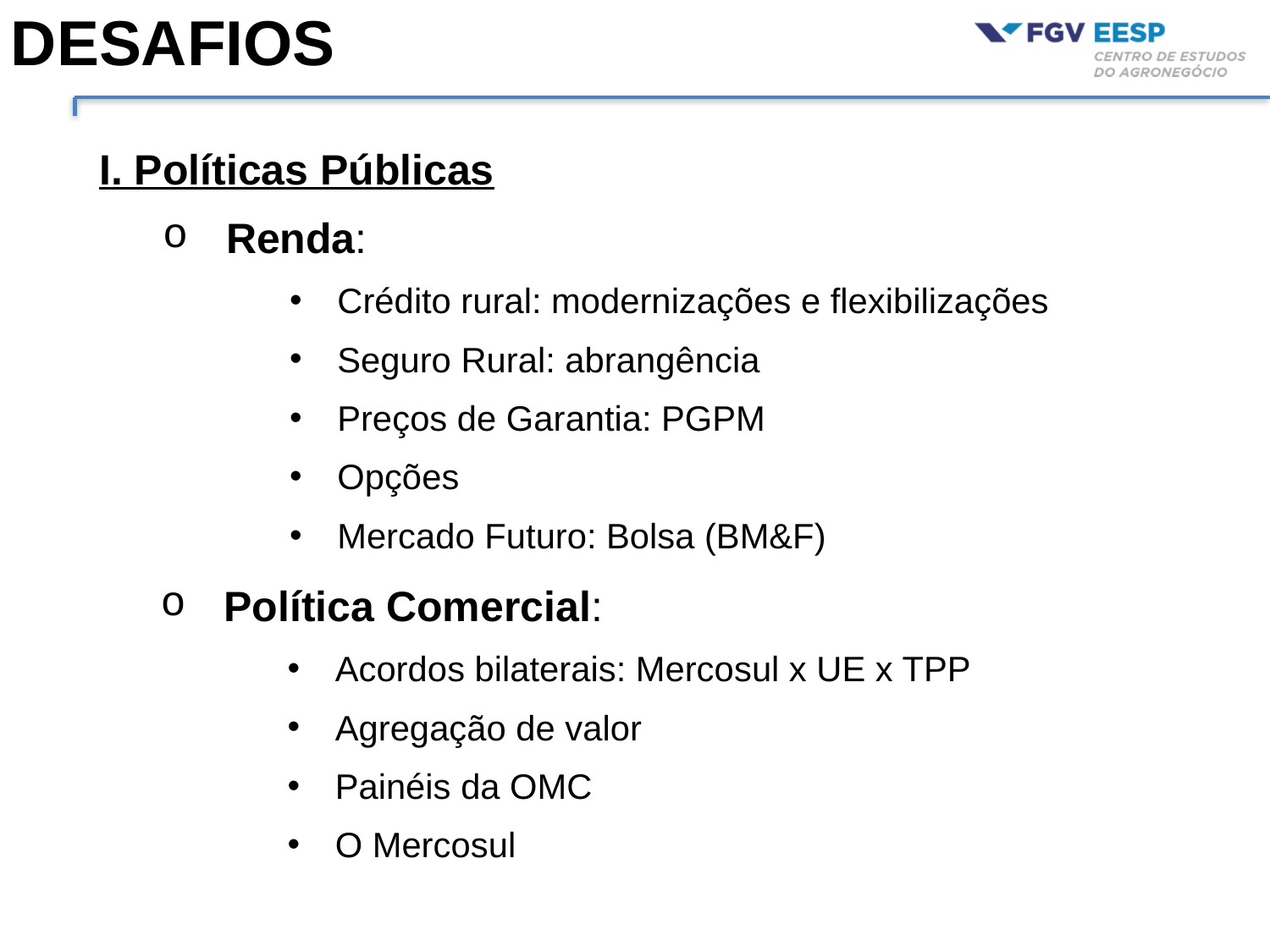

Desafios
I. Políticas Públicas
Renda:
Crédito rural: modernizações e flexibilizações
Seguro Rural: abrangência
Preços de Garantia: PGPM
Opções
Mercado Futuro: Bolsa (BM&F)
Política Comercial:
Acordos bilaterais: Mercosul x UE x TPP
Agregação de valor
Painéis da OMC
O Mercosul